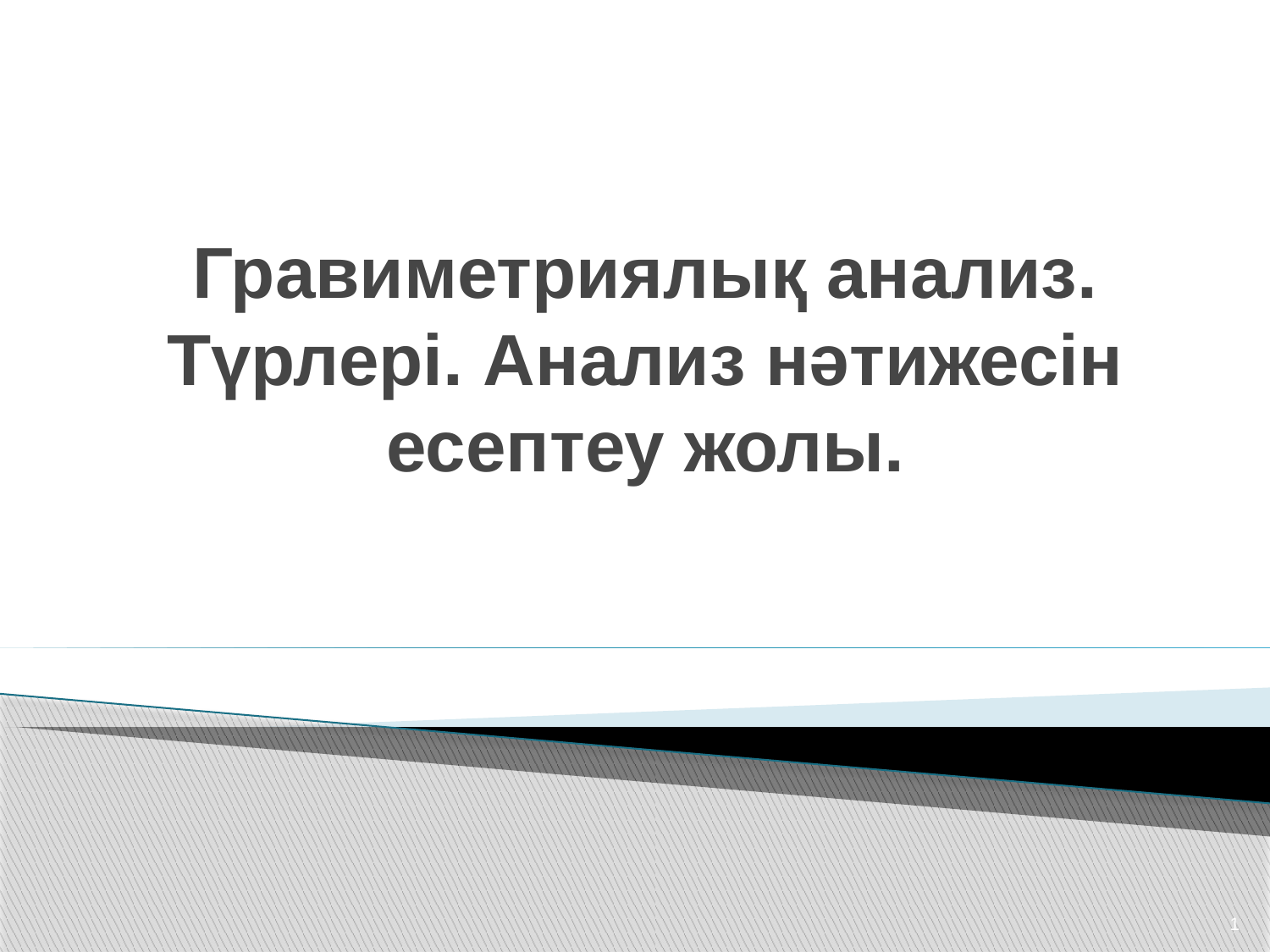

Гравиметриялық анализ. Түрлері. Анализ нәтижесін есептеу жолы.
1